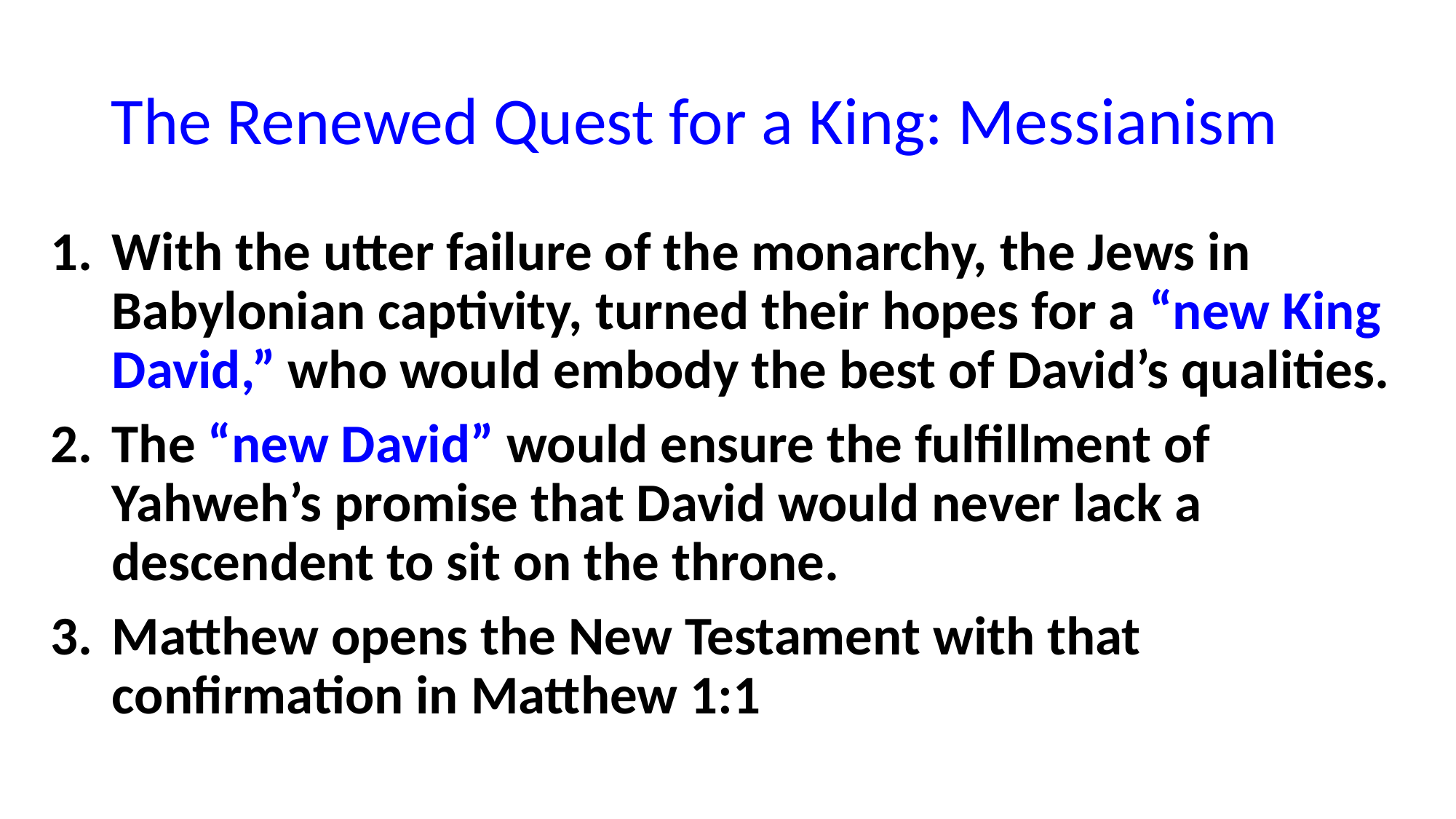

# The Renewed Quest for a King: Messianism
With the utter failure of the monarchy, the Jews in Babylonian captivity, turned their hopes for a “new King David,” who would embody the best of David’s qualities.
The “new David” would ensure the fulfillment of Yahweh’s promise that David would never lack a descendent to sit on the throne.
Matthew opens the New Testament with that confirmation in Matthew 1:1